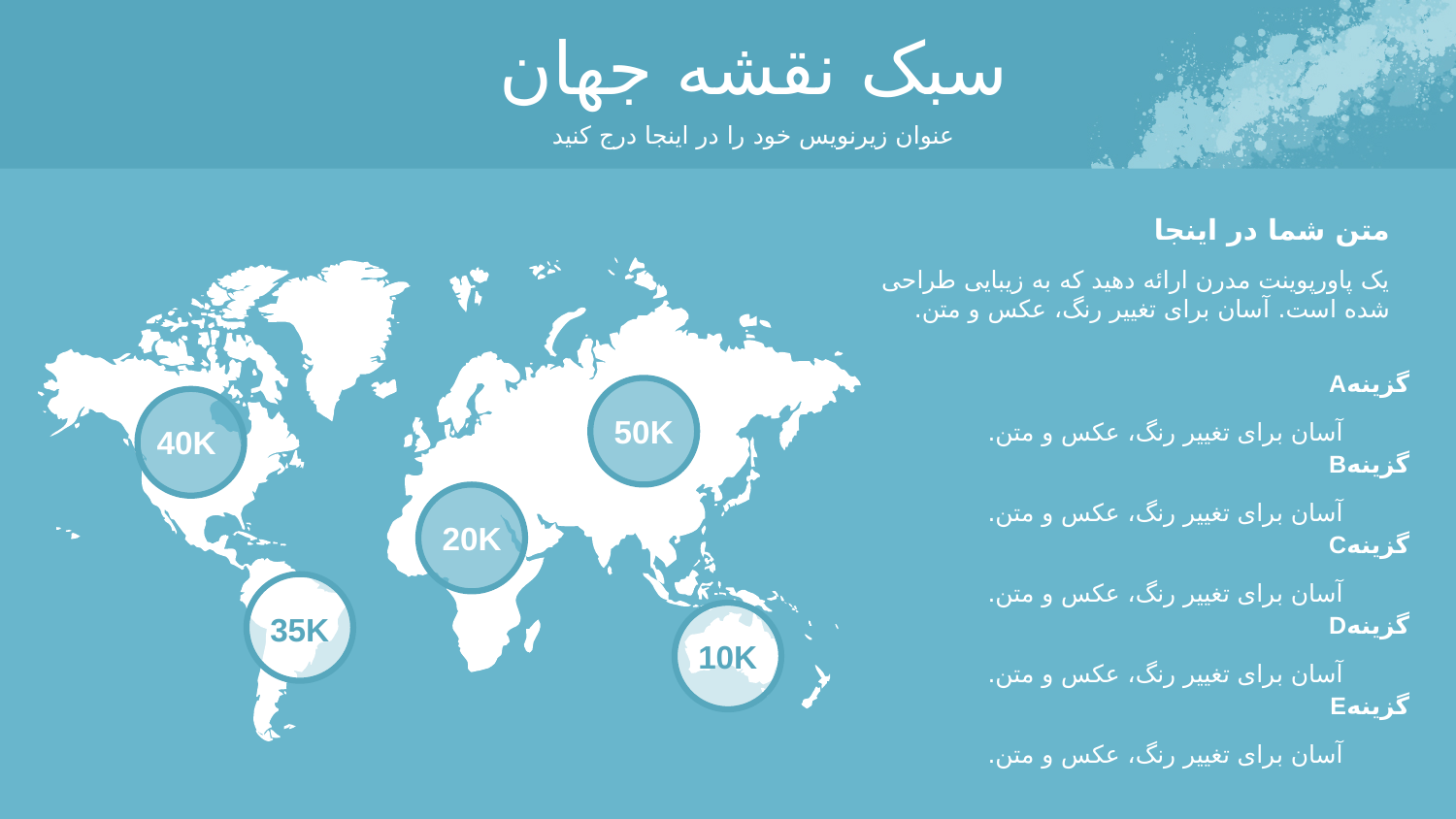

سبک نقشه جهان
عنوان زیرنویس خود را در اینجا درج کنید
متن شما در اینجا
یک پاورپوینت مدرن ارائه دهید که به زیبایی طراحی شده است. آسان برای تغییر رنگ، عکس و متن.

گزینهA

50K
آسان برای تغییر رنگ، عکس و متن.
40K
گزینهB

آسان برای تغییر رنگ، عکس و متن.
20K
گزینهC
آسان برای تغییر رنگ، عکس و متن.

35K

گزینهD
10K
آسان برای تغییر رنگ، عکس و متن.
گزینهE
آسان برای تغییر رنگ، عکس و متن.